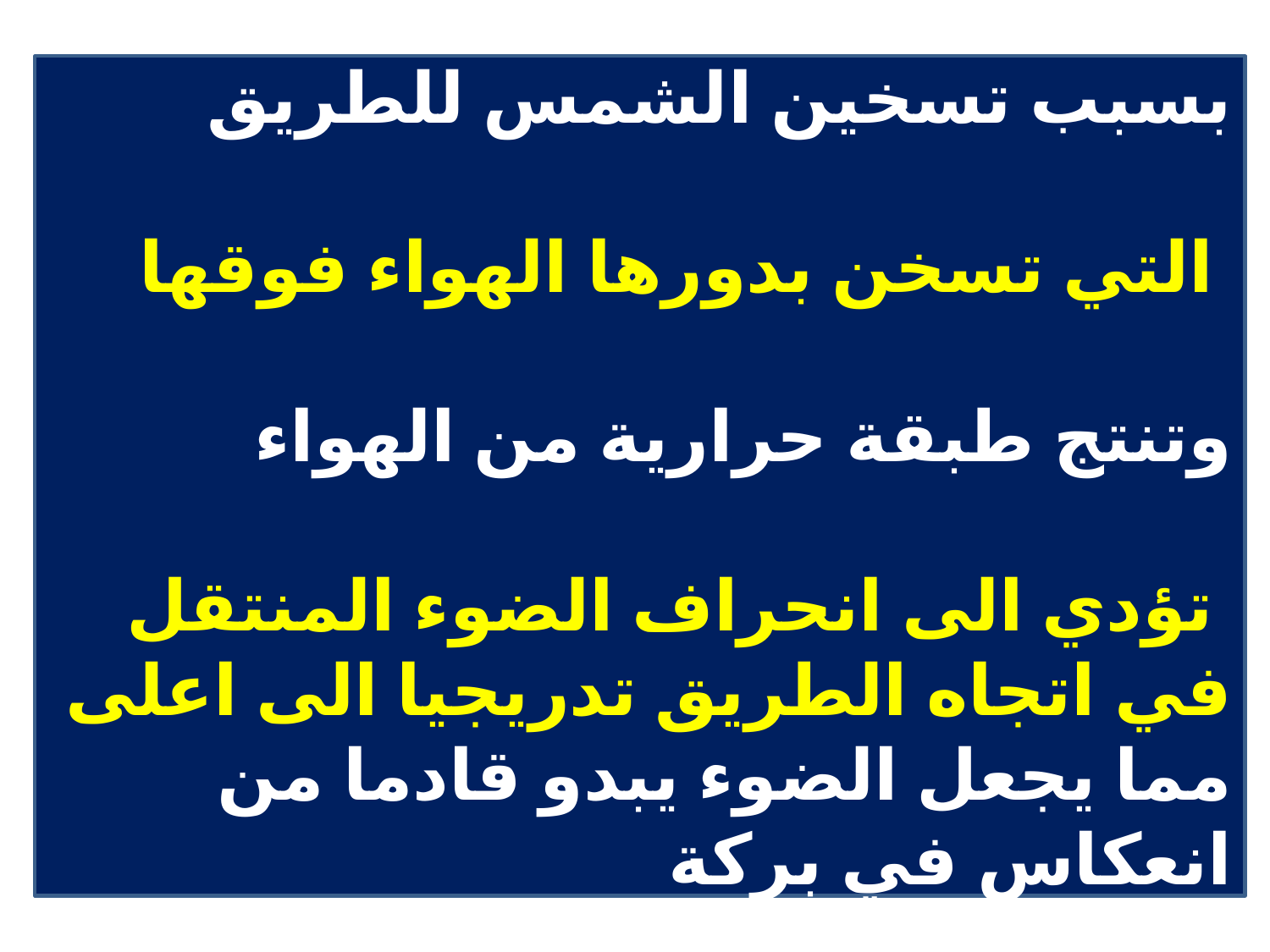

بسبب تسخين الشمس للطريق

 التي تسخن بدورها الهواء فوقها

وتنتج طبقة حرارية من الهواء

 تؤدي الى انحراف الضوء المنتقل في اتجاه الطريق تدريجيا الى اعلى
مما يجعل الضوء يبدو قادما من انعكاس في بركة